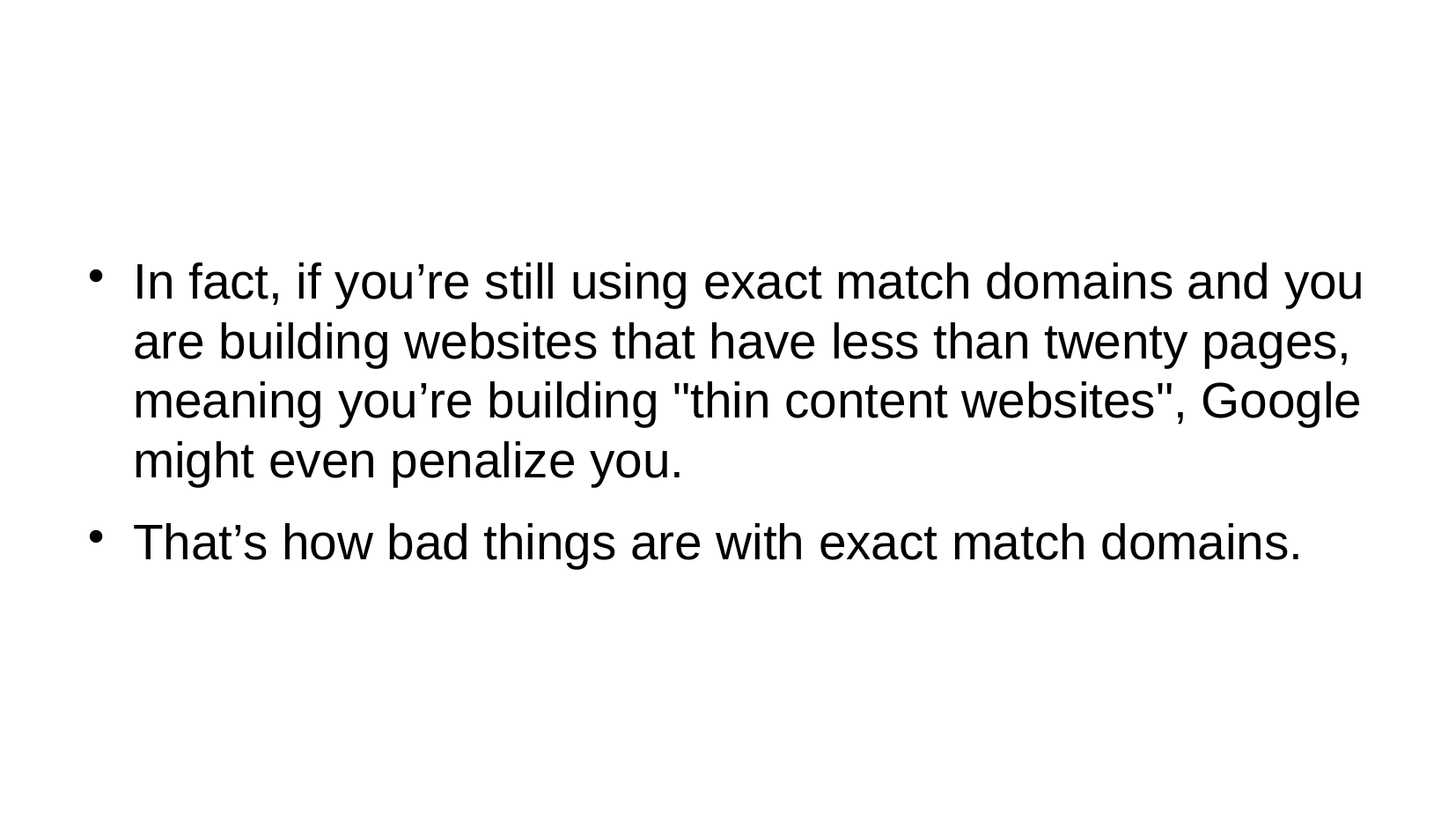

In fact, if you’re still using exact match domains and you are building websites that have less than twenty pages, meaning you’re building "thin content websites", Google might even penalize you.
That’s how bad things are with exact match domains.